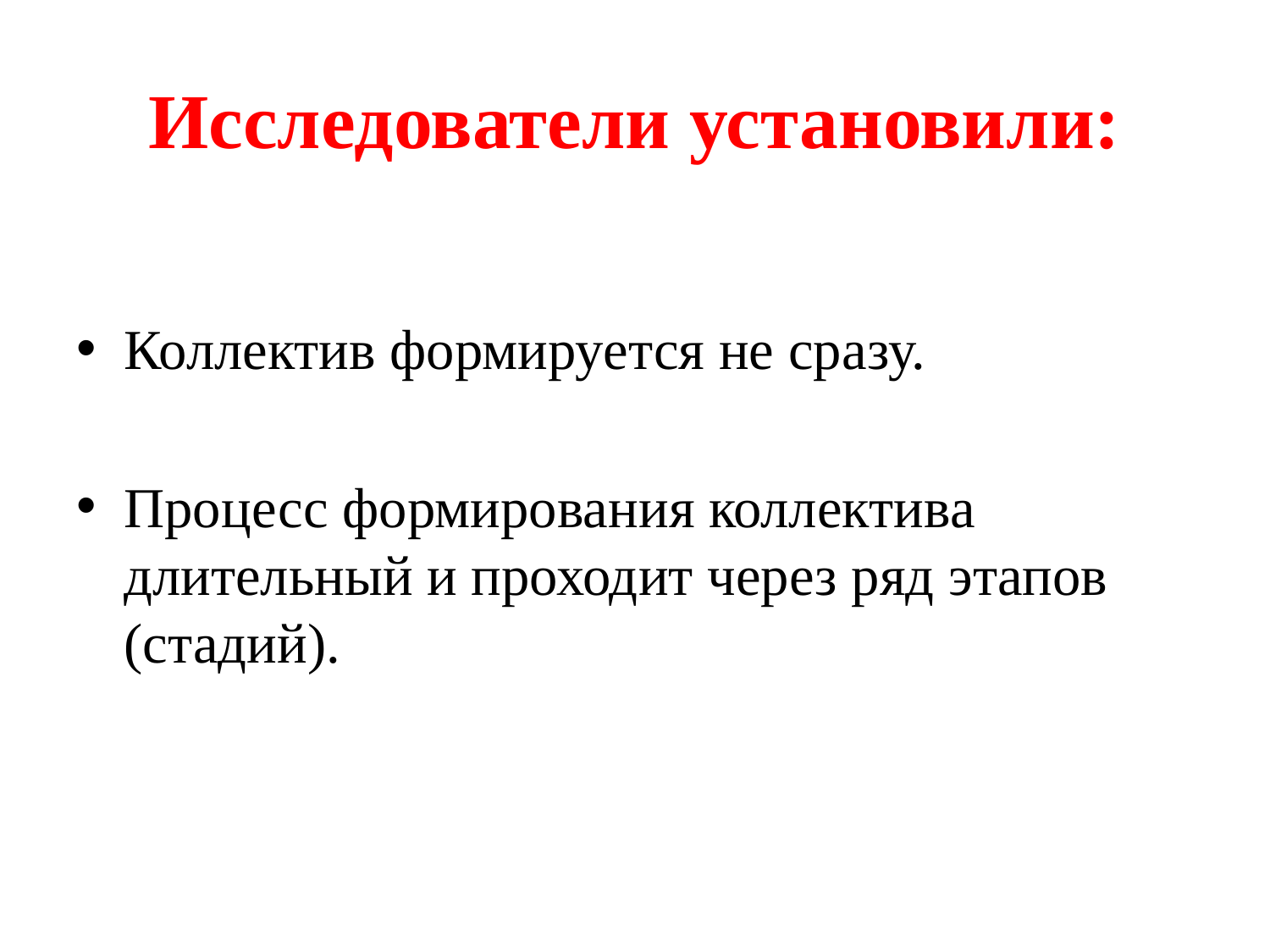

# Исследователи установили:
Коллектив формируется не сразу.

Процесс формирования коллектива длительный и проходит через ряд этапов (стадий).